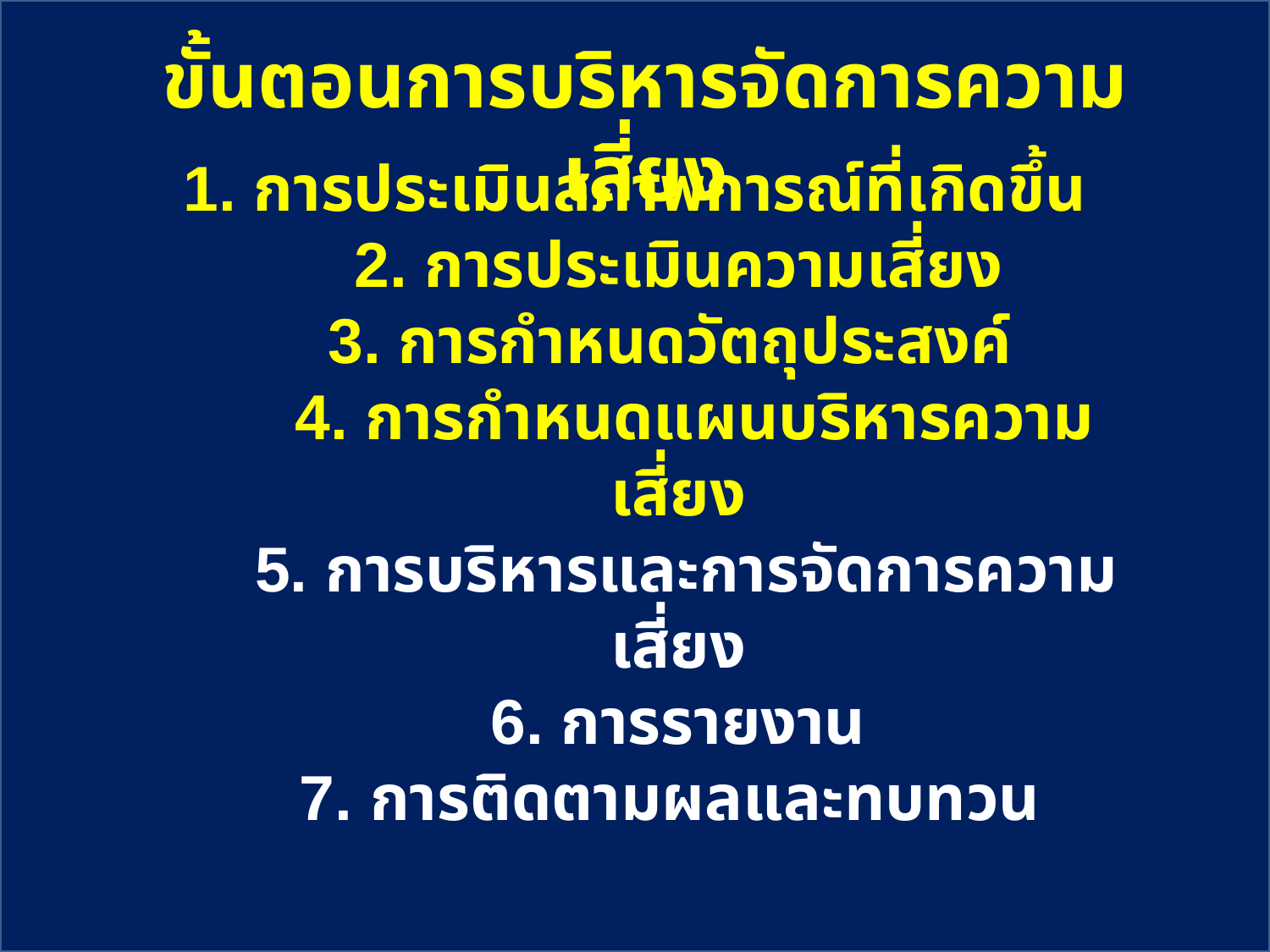

# ขั้นตอนการบริหารจัดการความเสี่ยง
1. การประเมินสภาพการณ์ที่เกิดขึ้น
2. การประเมินความเสี่ยง
3. การกำหนดวัตถุประสงค์
 4. การกำหนดแผนบริหารความเสี่ยง
5. การบริหารและการจัดการความเสี่ยง
6. การรายงาน
7. การติดตามผลและทบทวน